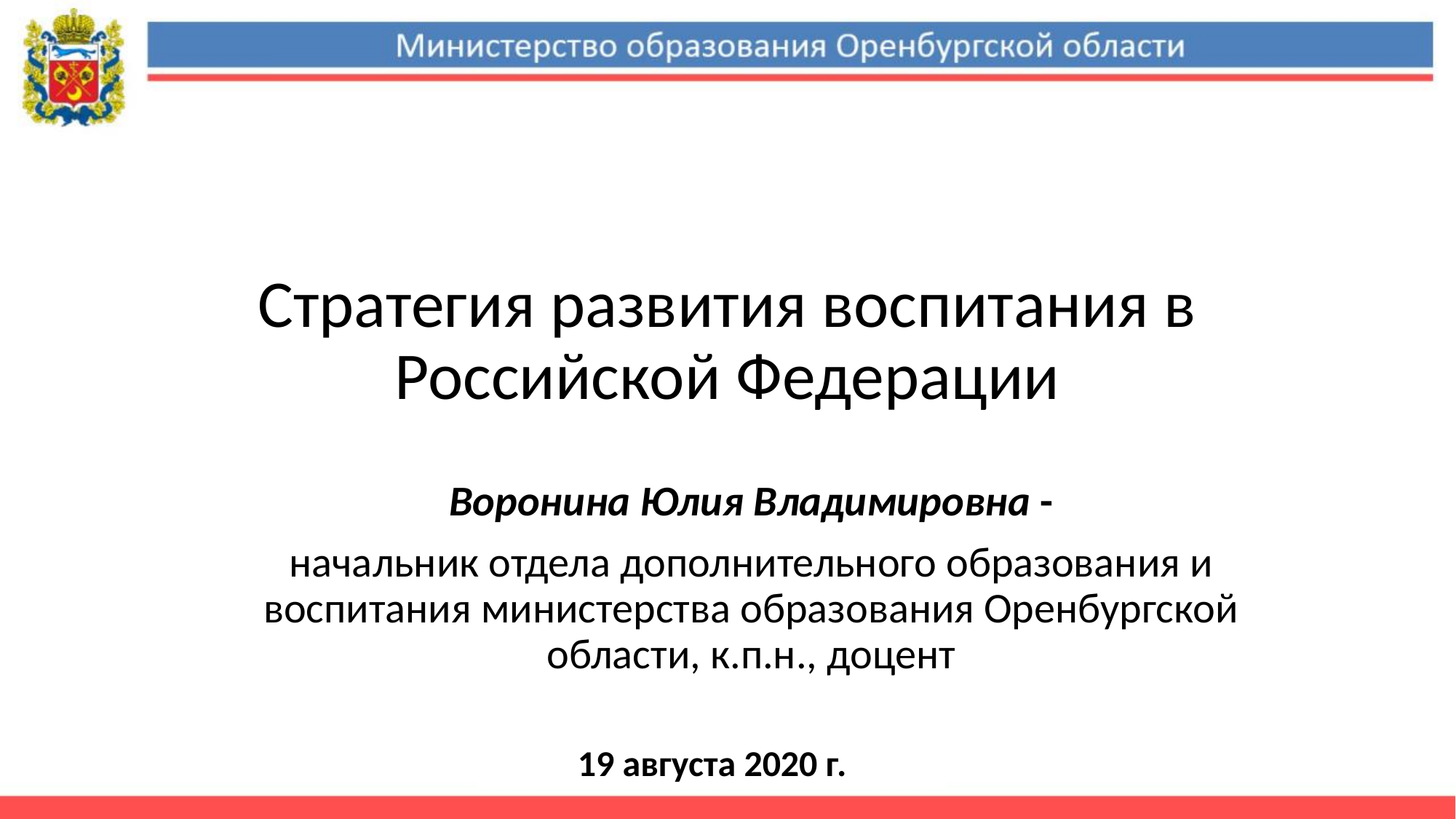

# Стратегия развития воспитания в Российской Федерации
Воронина Юлия Владимировна -
начальник отдела дополнительного образования и воспитания министерства образования Оренбургской области, к.п.н., доцент
19 августа 2020 г.